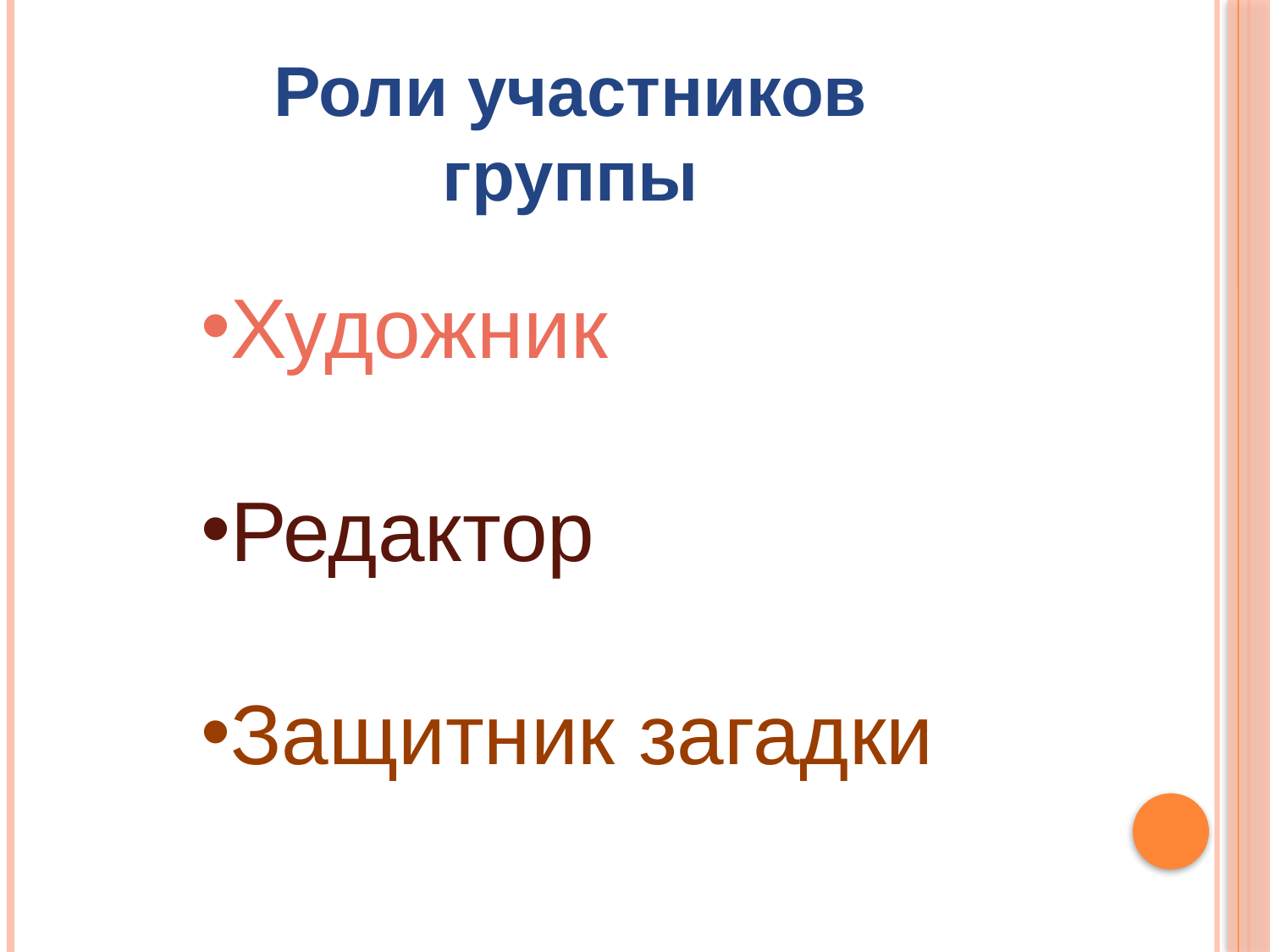

Роли участников группы
Художник

Редактор

Защитник загадки